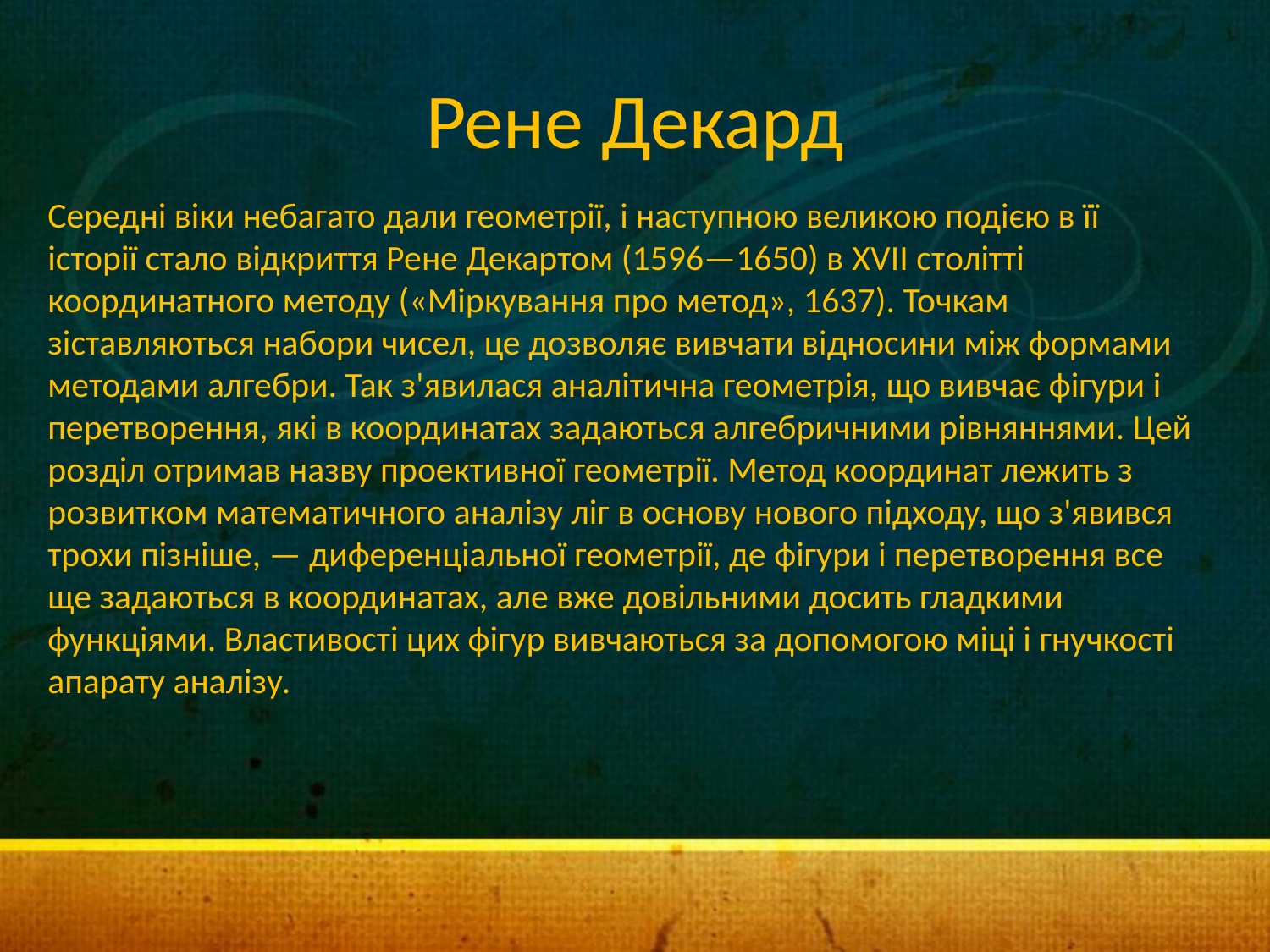

# Рене Декард
Середні віки небагато дали геометрії, і наступною великою подією в її історії стало відкриття Рене Декартом (1596—1650) в XVII столітті координатного методу («Міркування про метод», 1637). Точкам зіставляються набори чисел, це дозволяє вивчати відносини між формами методами алгебри. Так з'явилася аналітична геометрія, що вивчає фігури і перетворення, які в координатах задаються алгебричними рівняннями. Цей розділ отримав назву проективної геометрії. Метод координат лежить з розвитком математичного аналізу ліг в основу нового підходу, що з'явився трохи пізніше, — диференціальної геометрії, де фігури і перетворення все ще задаються в координатах, але вже довільними досить гладкими функціями. Властивості цих фігур вивчаються за допомогою міці і гнучкості апарату аналізу.